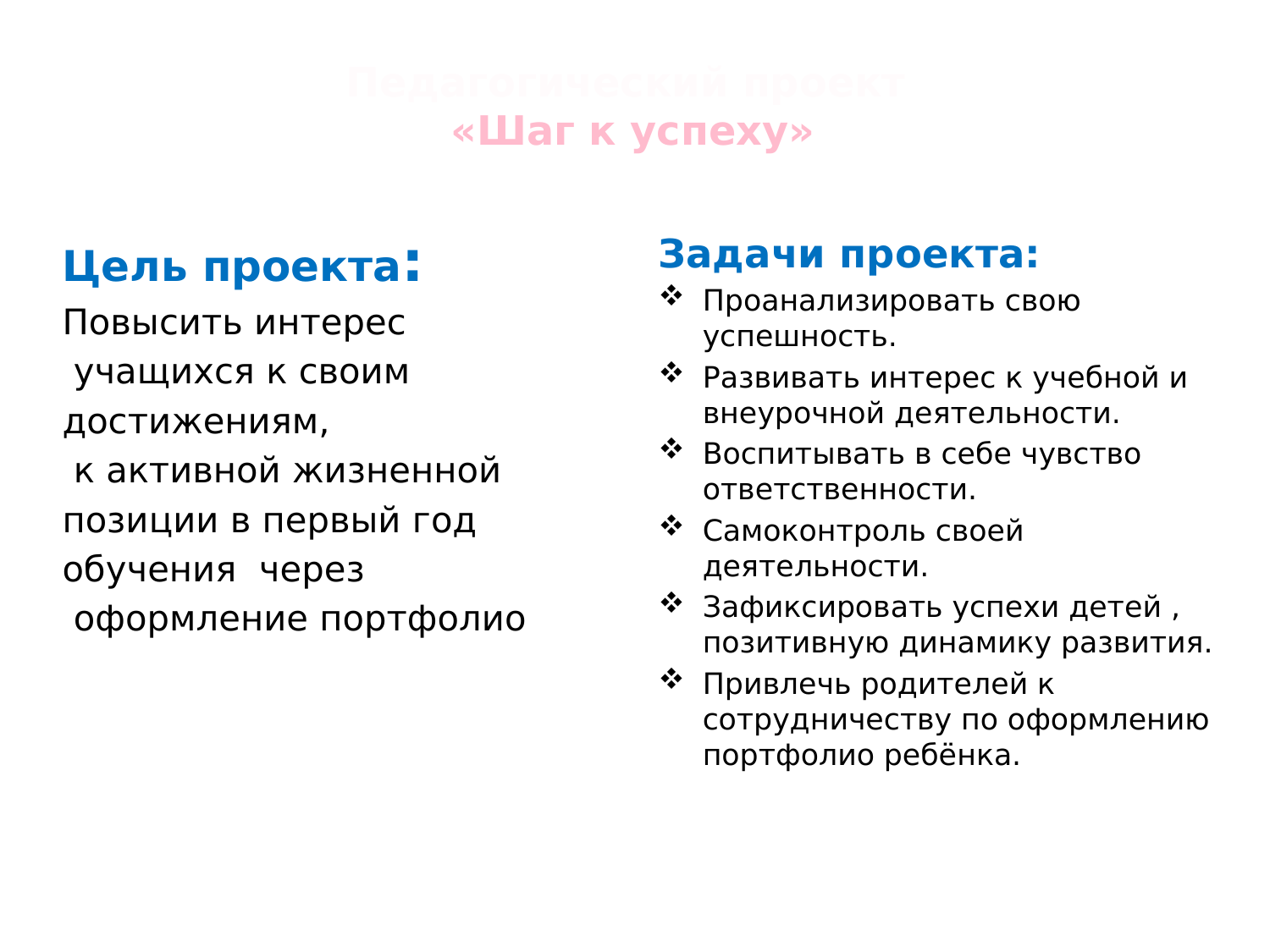

# Педагогический проект «Шаг к успеху»
Цель проекта:
Повысить интерес
 учащихся к своим
достижениям,
 к активной жизненной
позиции в первый год
обучения  через
 оформление портфолио

Задачи проекта:
Проанализировать свою успешность.
Развивать интерес к учебной и внеурочной деятельности.
Воспитывать в себе чувство ответственности.
Самоконтроль своей деятельности.
Зафиксировать успехи детей , позитивную динамику развития.
Привлечь родителей к сотрудничеству по оформлению портфолио ребёнка.